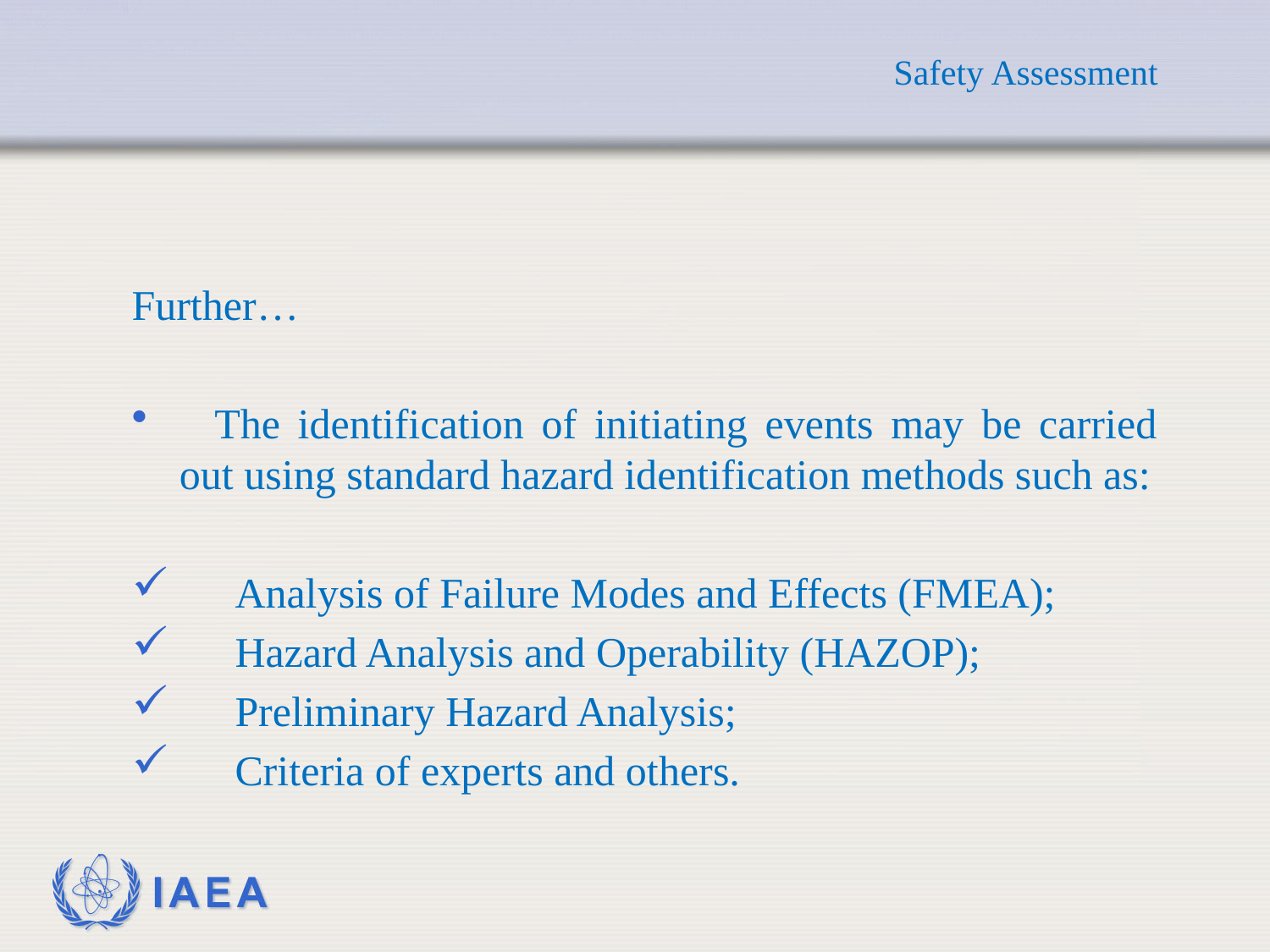

Safety Assessment

Further…

  The identification of initiating events may be carried out using standard hazard identification methods such as:

Analysis of Failure Modes and Effects (FMEA);
Hazard Analysis and Operability (HAZOP);
Preliminary Hazard Analysis;
Criteria of experts and others.